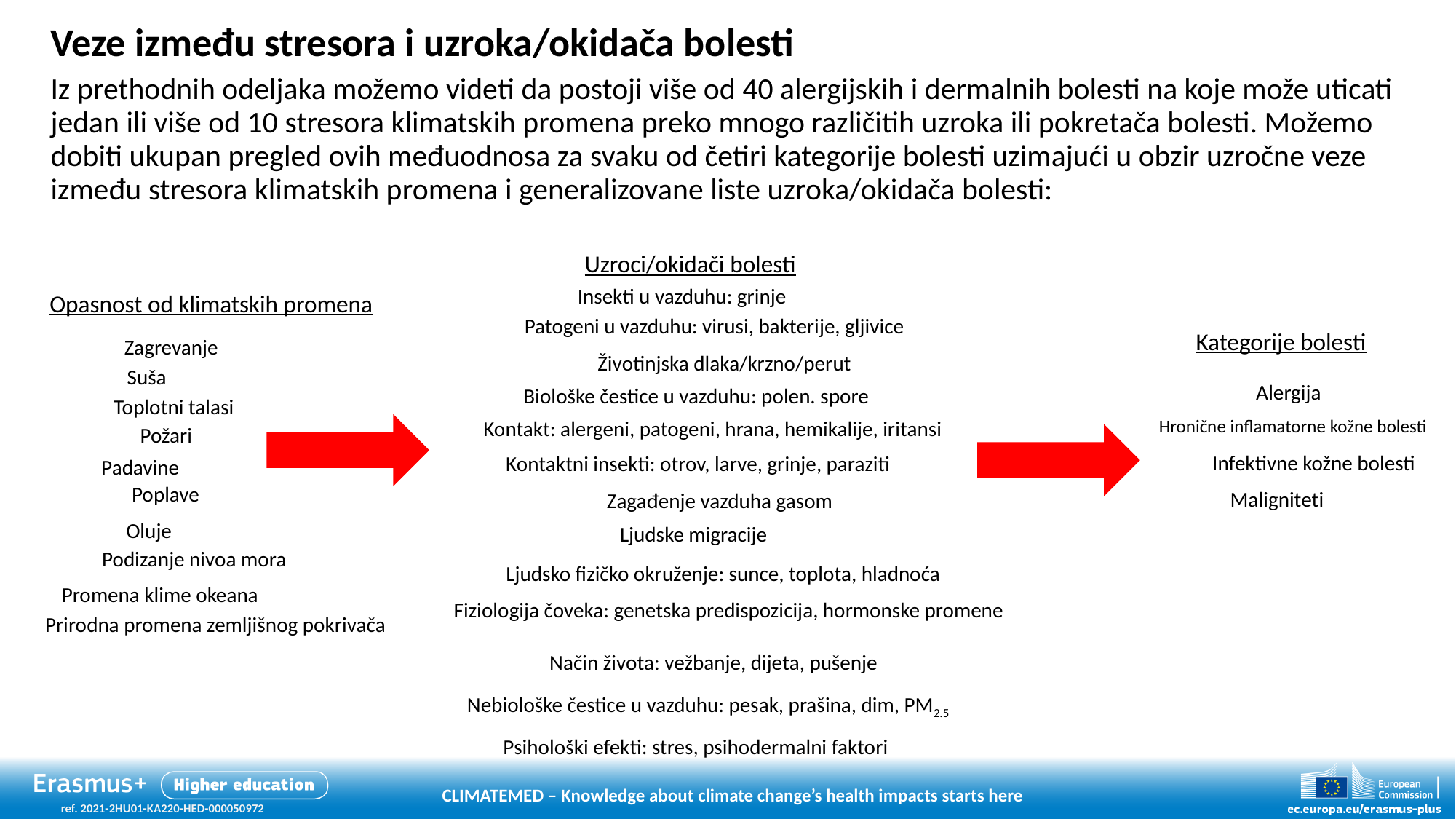

Veze između stresora i uzroka/okidača bolesti
Iz prethodnih odeljaka možemo videti da postoji više od 40 alergijskih i dermalnih bolesti na koje može uticati jedan ili više od 10 stresora klimatskih promena preko mnogo različitih uzroka ili pokretača bolesti. Možemo dobiti ukupan pregled ovih međuodnosa za svaku od četiri kategorije bolesti uzimajući u obzir uzročne veze između stresora klimatskih promena i generalizovane liste uzroka/okidača bolesti:

Uzroci/okidači bolesti
Insekti u vazduhu: grinje
Patogeni u vazduhu: virusi, bakterije, gljivice
Životinjska dlaka/krzno/perut
Biološke čestice u vazduhu: polen. spore
Kontakt: alergeni, patogeni, hrana, hemikalije, iritansi
Kontaktni insekti: otrov, larve, grinje, paraziti
Zagađenje vazduha gasom
Ljudske migracije
Ljudsko fizičko okruženje: sunce, toplota, hladnoća
Fiziologija čoveka: genetska predispozicija, hormonske promene
Način života: vežbanje, dijeta, pušenje
Nebiološke čestice u vazduhu: pesak, prašina, dim, PM2.5
Psihološki efekti: stres, psihodermalni faktori
Opasnost od klimatskih promena
 Zagrevanje
Suša
Toplotni talasi
Požari
Padavine
Poplave
Oluje
Podizanje nivoa mora
Promena klime okeana
Prirodna promena zemljišnog pokrivača
Kategorije bolesti
Alergija
Hronične inflamatorne kožne bolesti
Infektivne kožne bolesti
Maligniteti